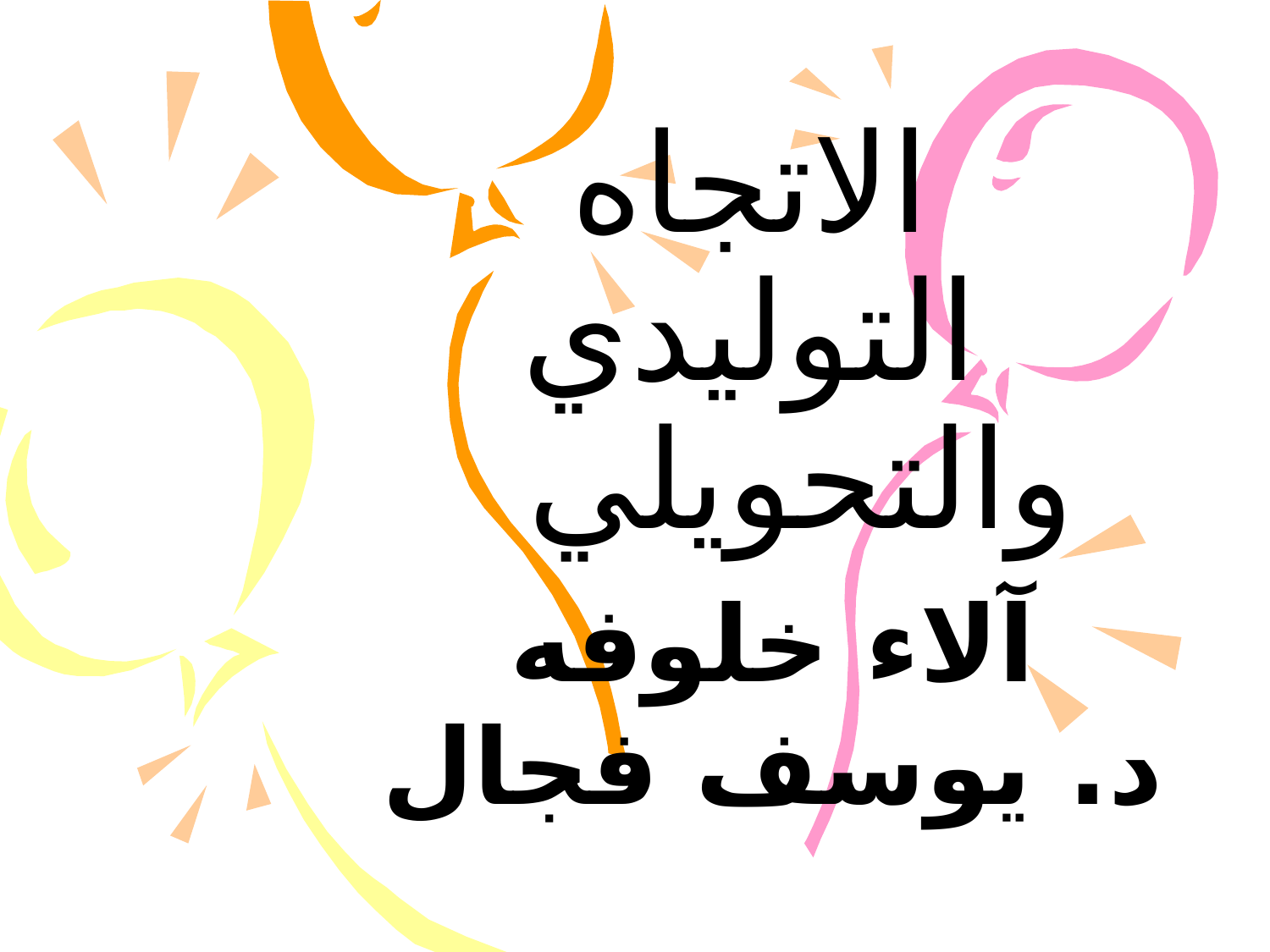

# الاتجاه التوليدي والتحويلي
آلاء خلوفه
د. يوسف فجال